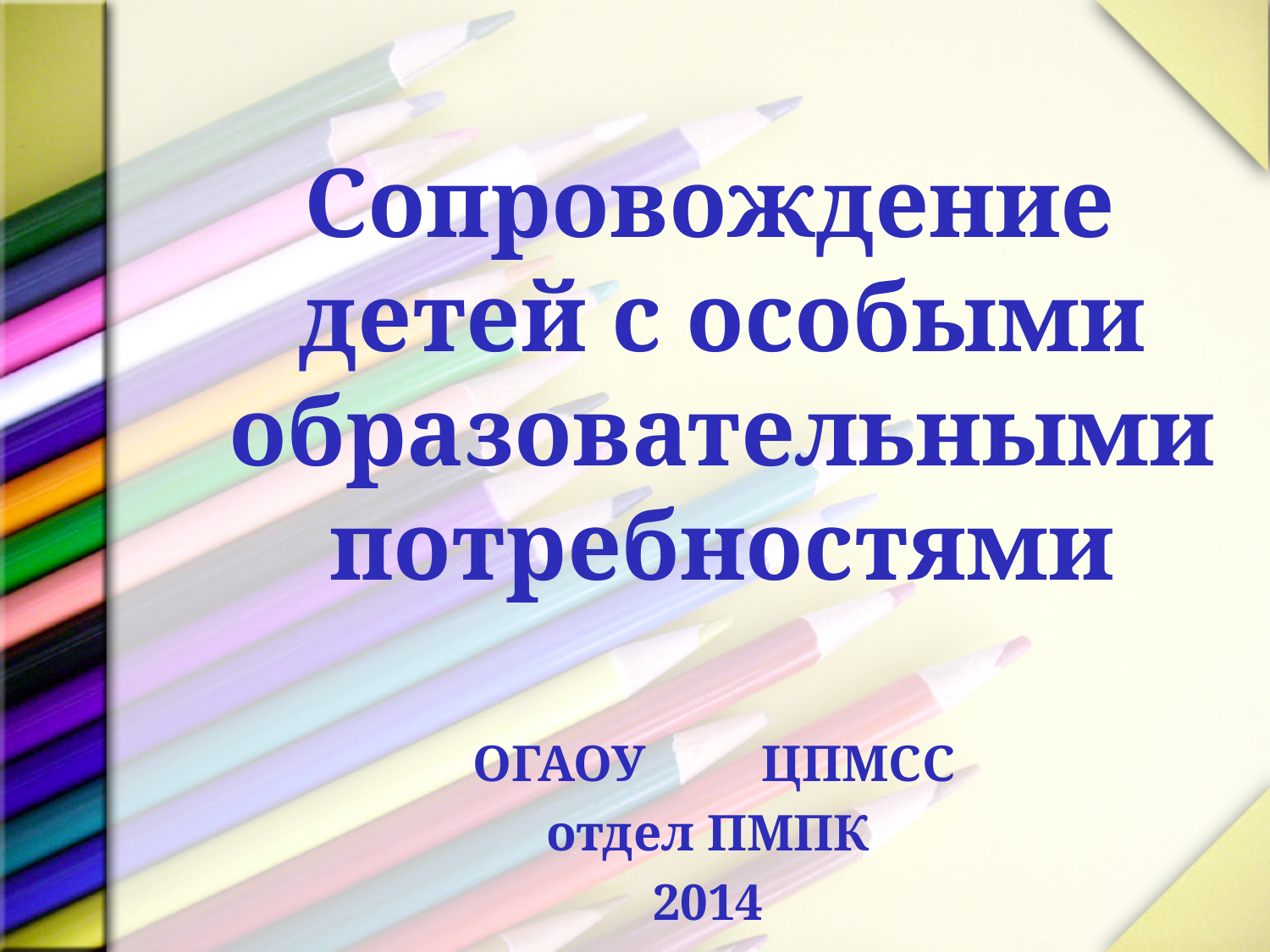

# Сопровождение детей с особыми образовательными потребностями
 ОГАОУ         ЦПМСС
отдел ПМПК
2014